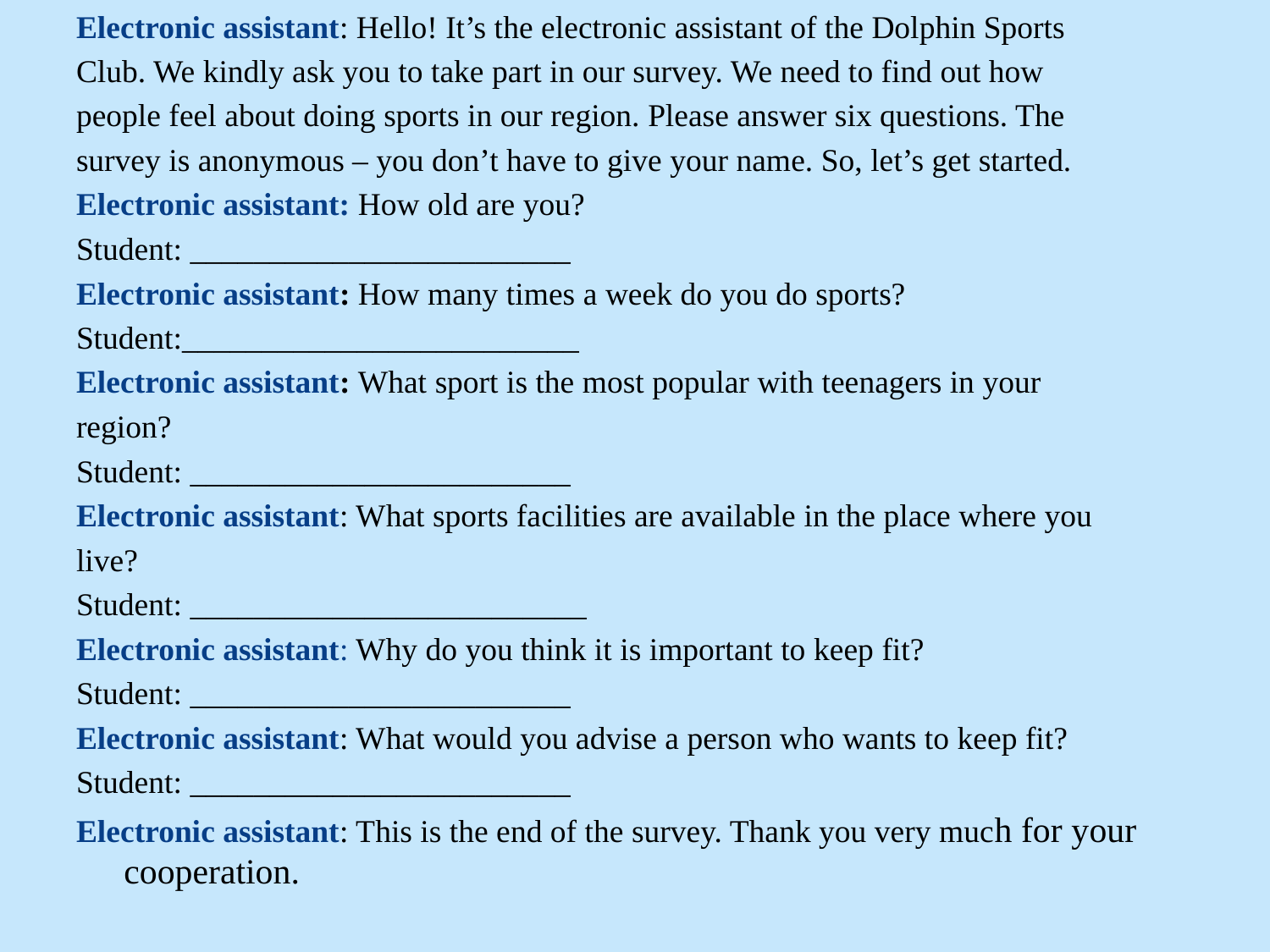

Electronic assistant: Hello! It’s the electronic assistant of the Dolphin Sports
Club. We kindly ask you to take part in our survey. We need to find out how
people feel about doing sports in our region. Please answer six questions. The
survey is anonymous – you don’t have to give your name. So, let’s get started.
Electronic assistant: How old are you?
Student: ________________________
Electronic assistant: How many times a week do you do sports?
Student:_________________________
Electronic assistant: What sport is the most popular with teenagers in your
region?
Student: ________________________
Electronic assistant: What sports facilities are available in the place where you
live?
Student: _________________________
Electronic assistant: Why do you think it is important to keep fit?
Student: ________________________
Electronic assistant: What would you advise a person who wants to keep fit?
Student: ________________________
Electronic assistant: This is the end of the survey. Thank you very much for your cooperation.
#